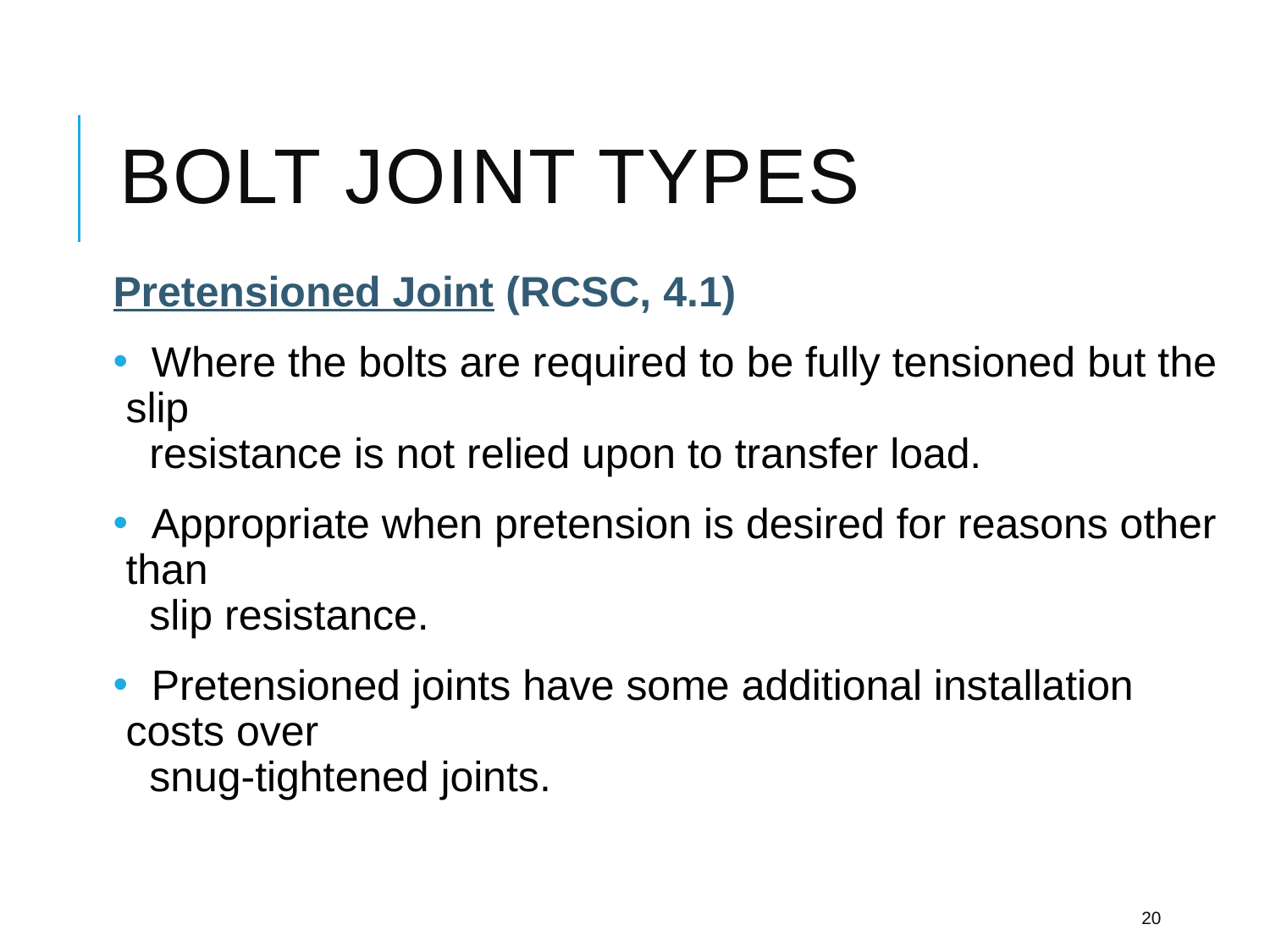

# Bolt Joint types
Pretensioned Joint (RCSC, 4.1)
  Where the bolts are required to be fully tensioned but the slip
  resistance is not relied upon to transfer load.
  Appropriate when pretension is desired for reasons other than
  slip resistance.
  Pretensioned joints have some additional installation costs over
  snug-tightened joints.

20